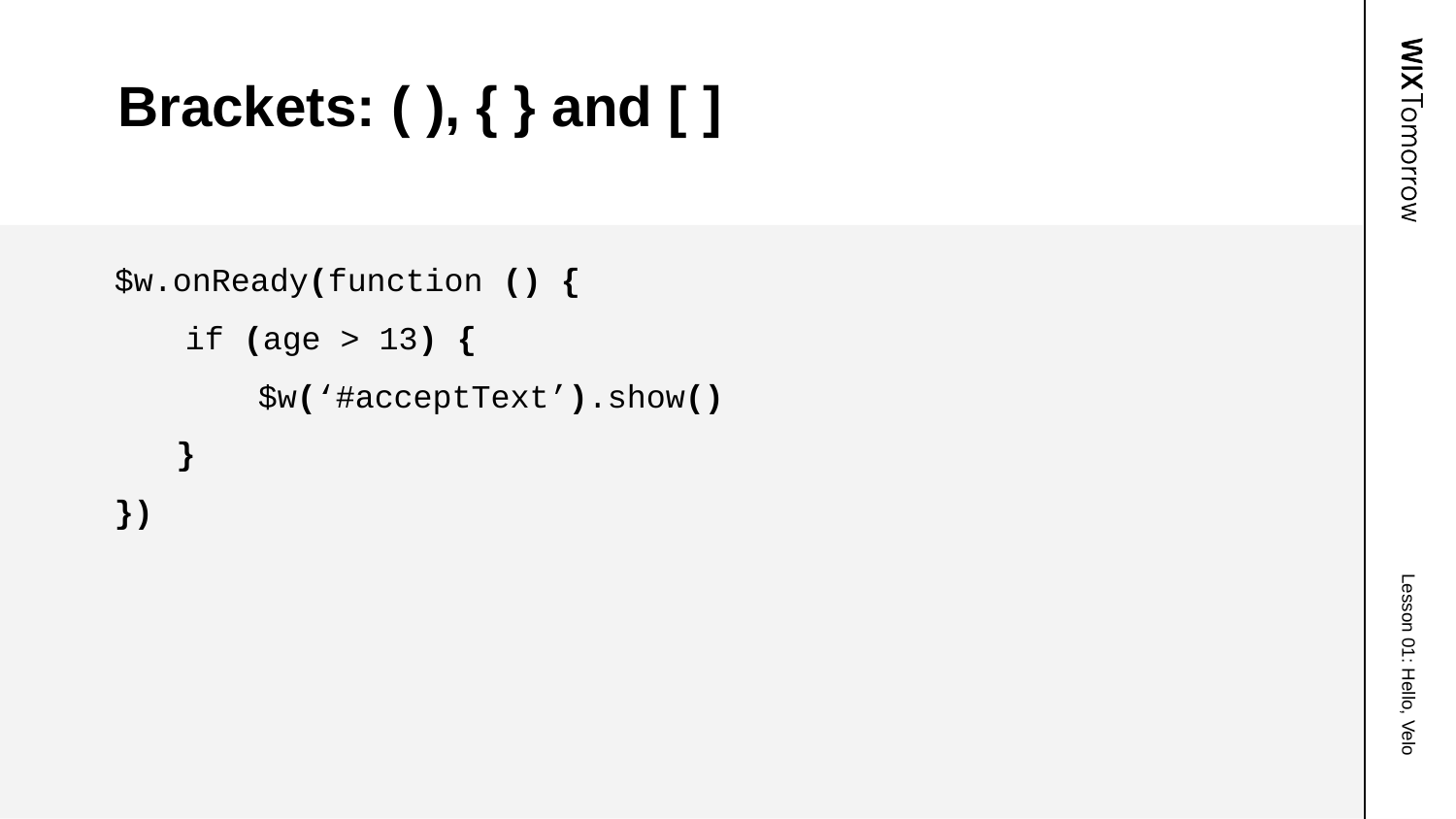

Brackets: ( ), { } and [ ]
$w.onReady(function () {
if (age > 13) {
$w(‘#acceptText’).show()
 }
})